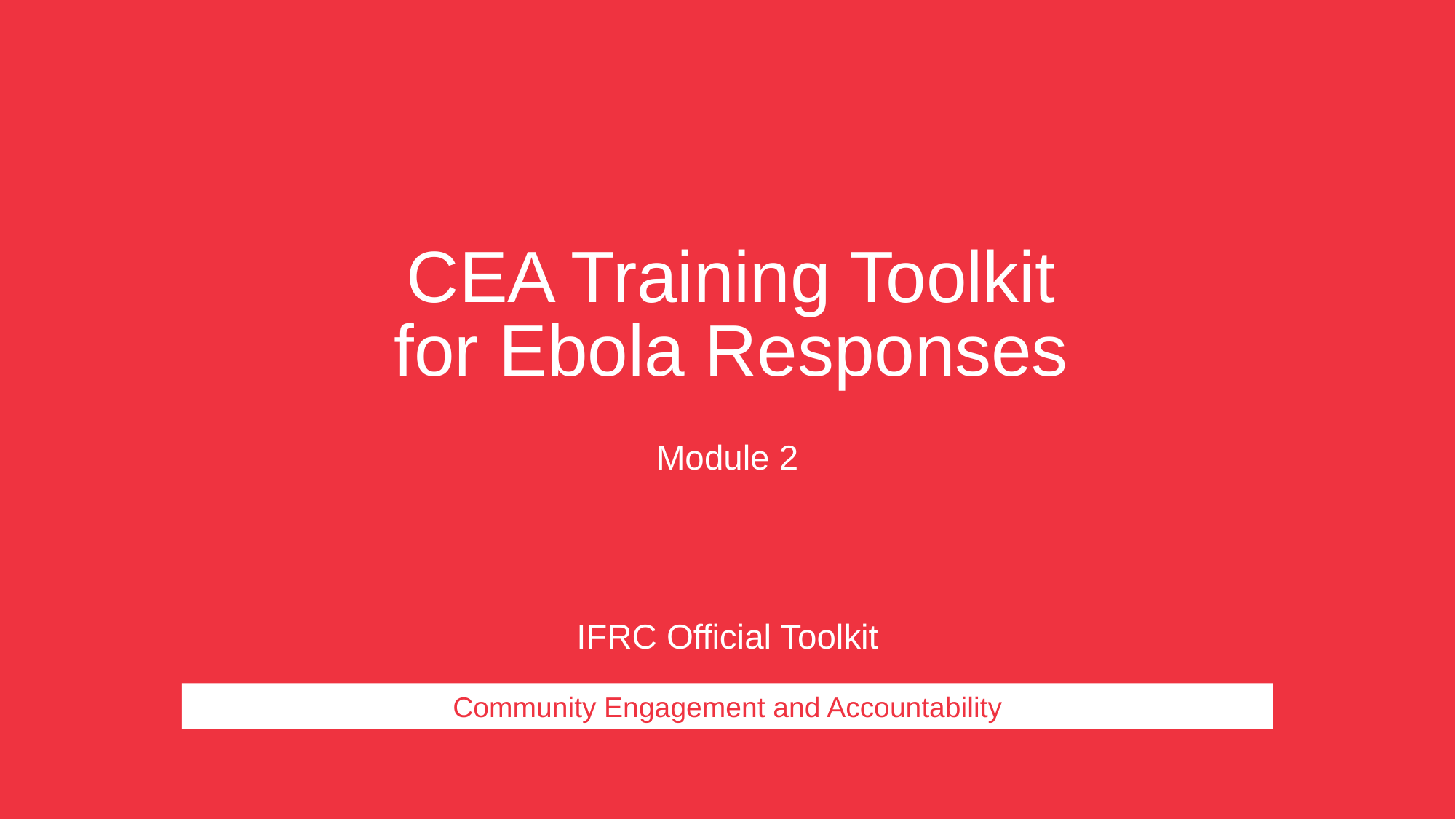

# CEA Training Toolkit for Ebola Responses
Module 2
IFRC Official Toolkit
Community Engagement and Accountability